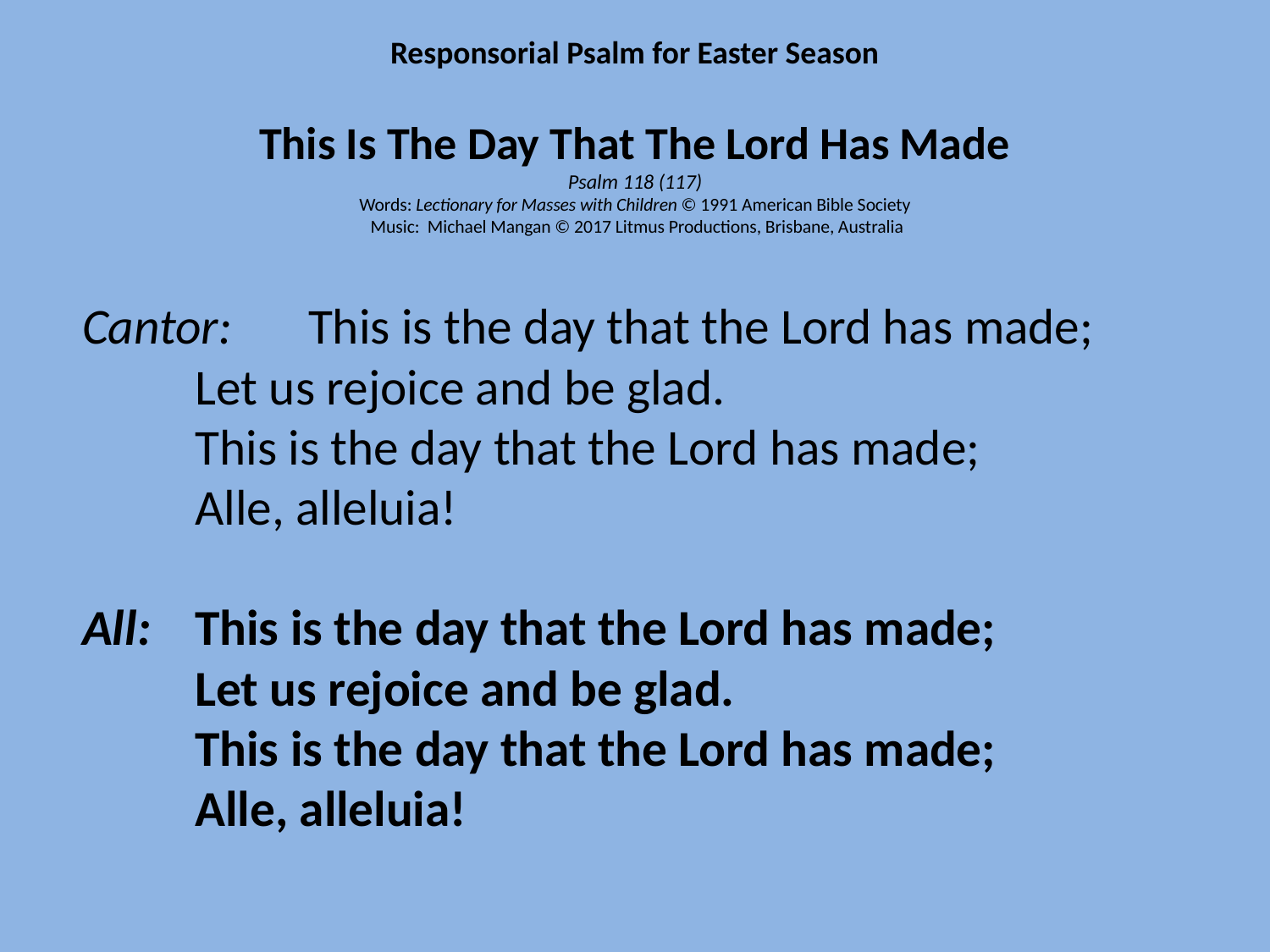

Responsorial Psalm for Easter Season
# This Is The Day That The Lord Has Made Psalm 118 (117) Words: Lectionary for Masses with Children © 1991 American Bible Society Music:  Michael Mangan © 2017 Litmus Productions, Brisbane, Australia
Cantor:	This is the day that the Lord has made;
			Let us rejoice and be glad.
			This is the day that the Lord has made;
			Alle, alleluia!

All:		This is the day that the Lord has made;
			Let us rejoice and be glad.
			This is the day that the Lord has made;
			Alle, alleluia!